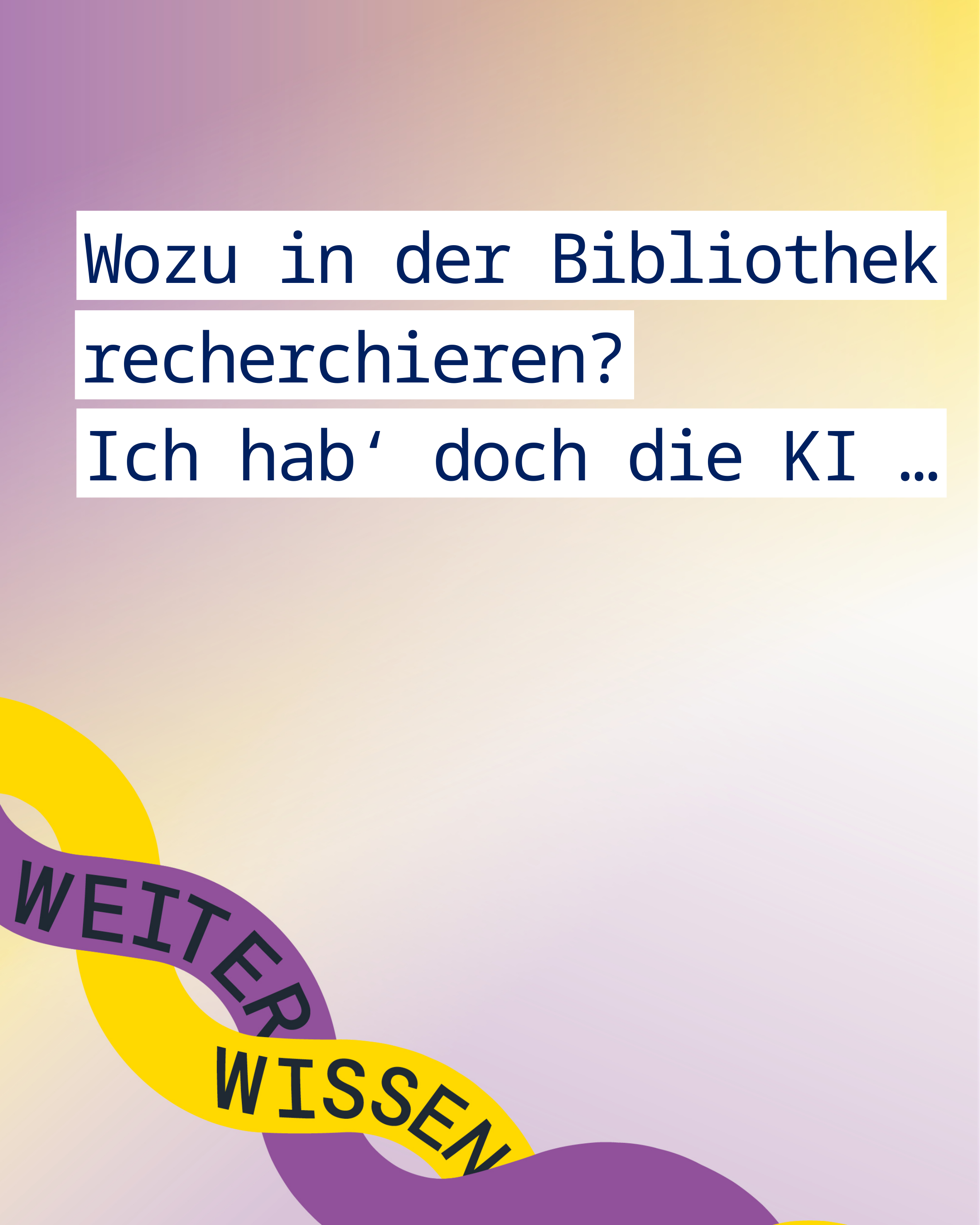

Wozu in der Bibliothek
recherchieren?
Ich hab‘ doch die KI …